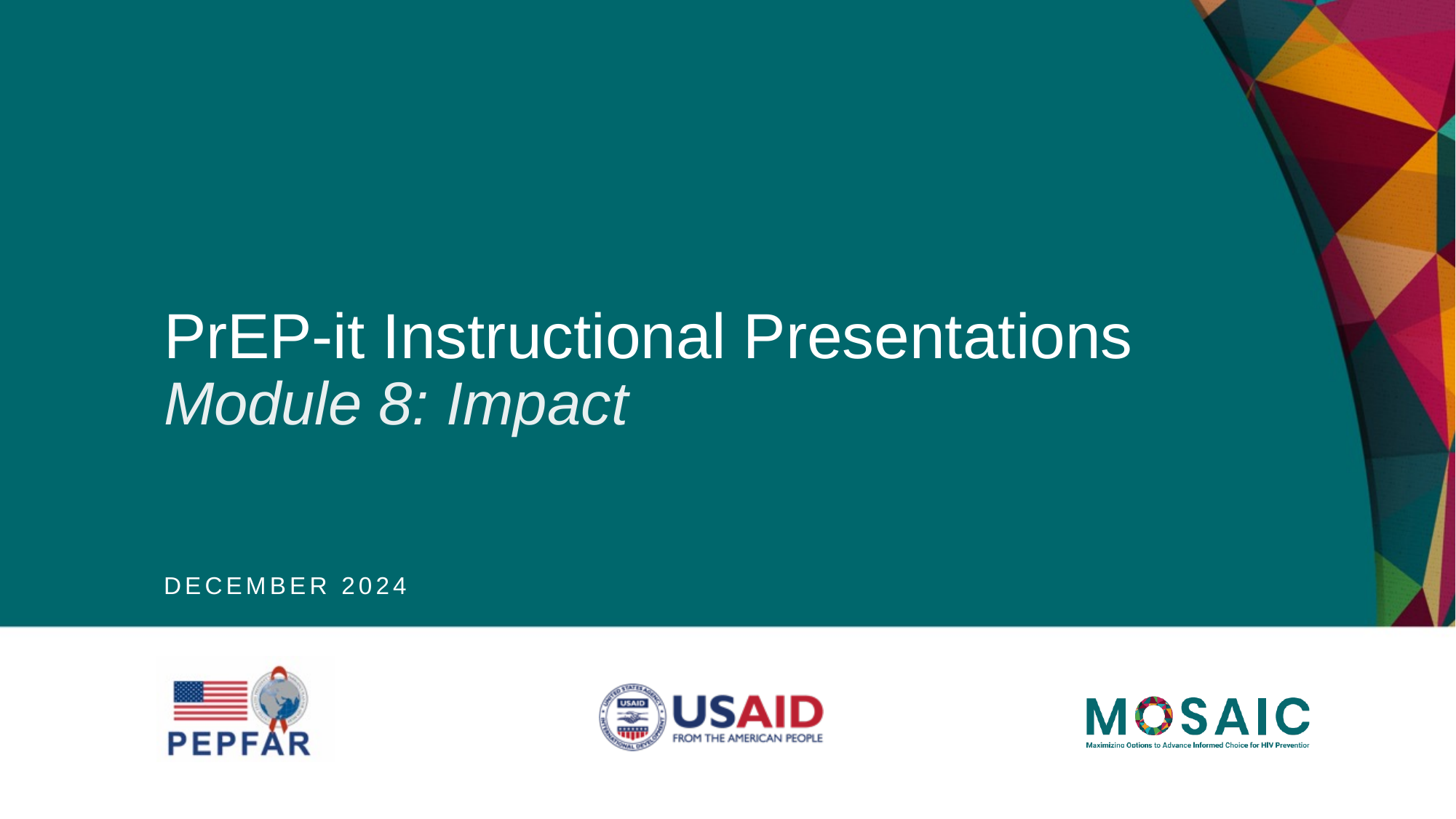

# PrEP-it Instructional Presentations Module 8: Impact

DECEMBER 2024